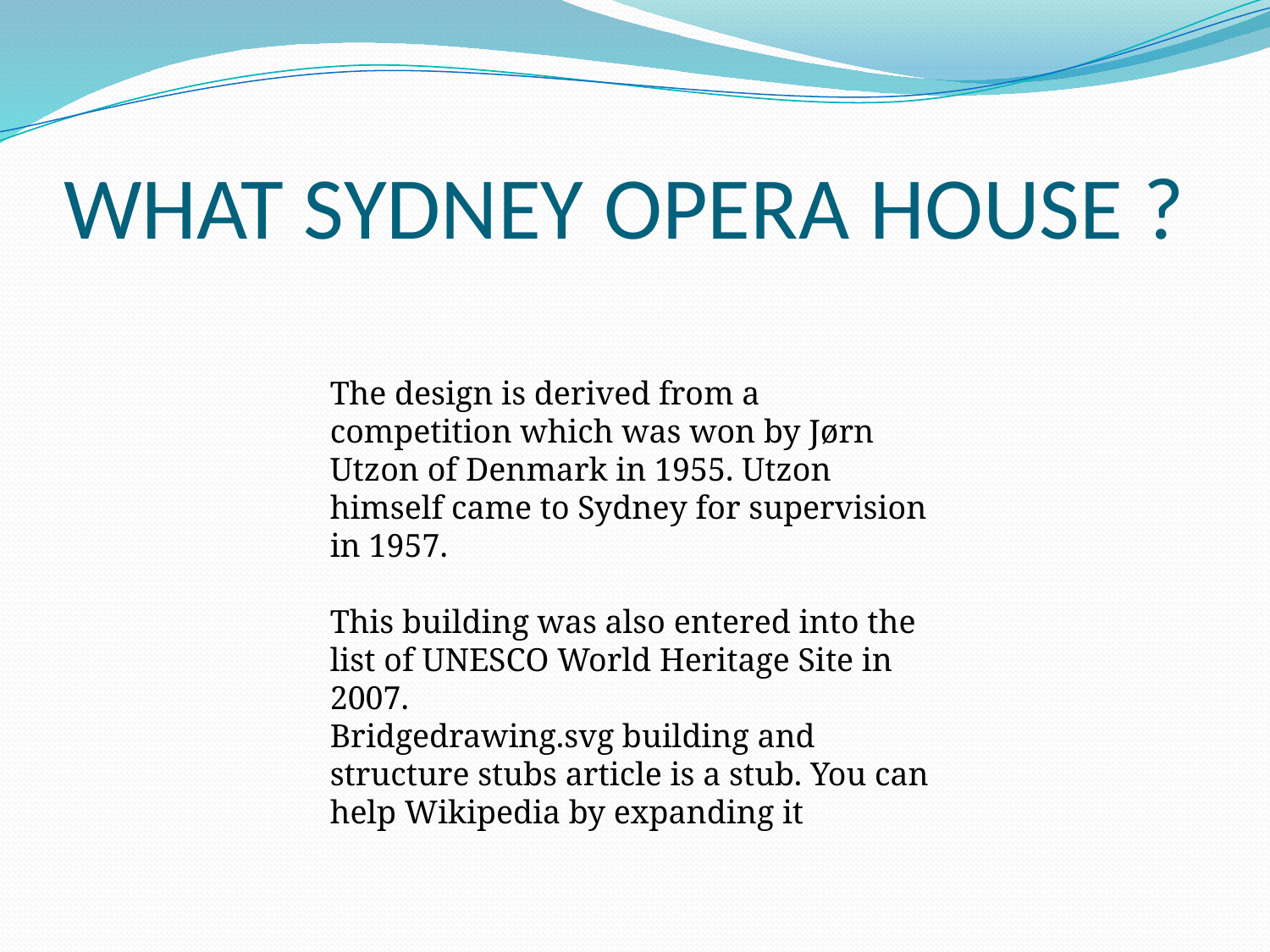

# WHAT SYDNEY OPERA HOUSE ?
The design is derived from a competition which was won by Jørn Utzon of Denmark in 1955. Utzon himself came to Sydney for supervision in 1957.
This building was also entered into the list of UNESCO World Heritage Site in 2007.
Bridgedrawing.svg building and structure stubs article is a stub. You can help Wikipedia by expanding it